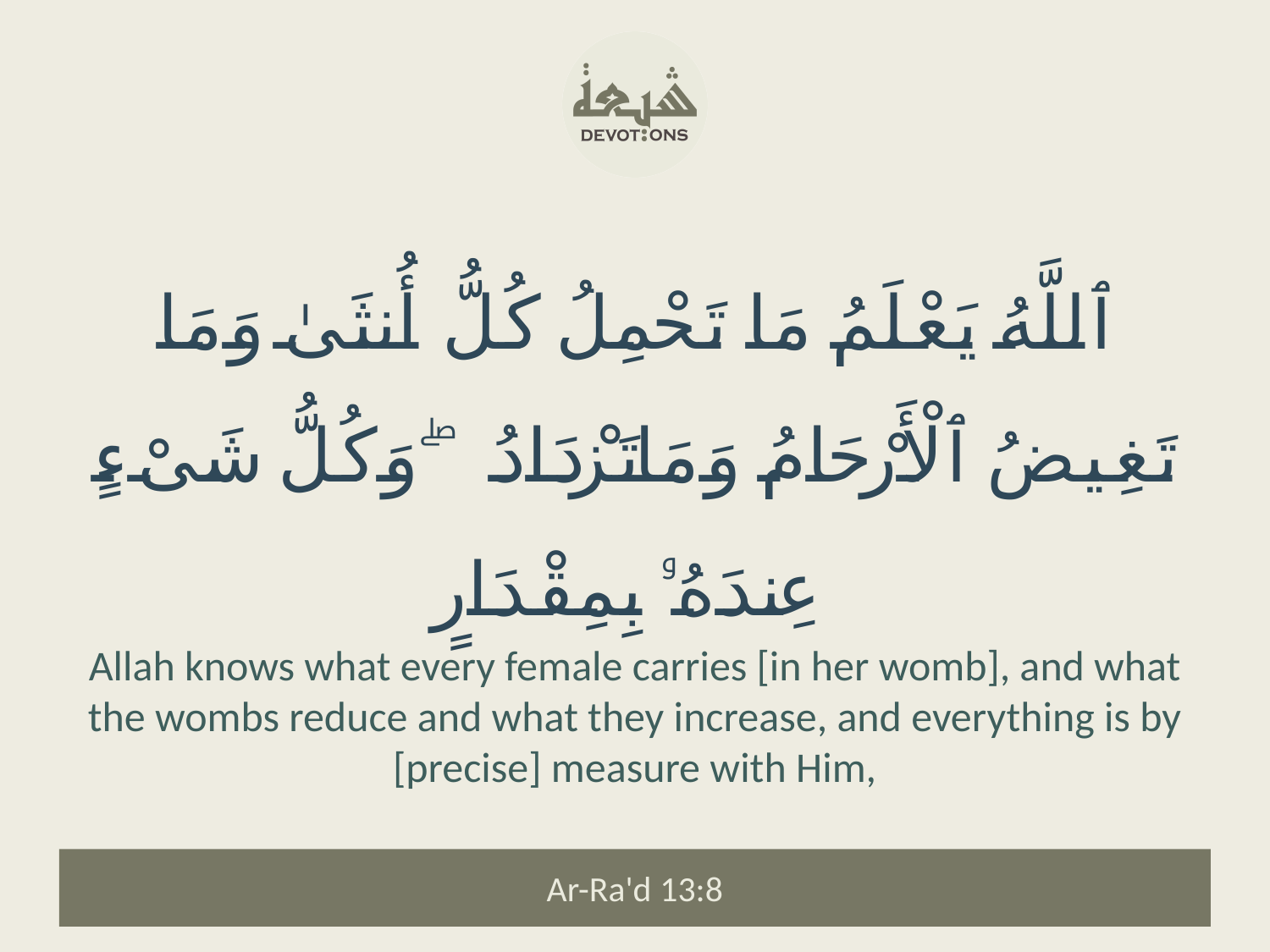

ٱللَّهُ يَعْلَمُ مَا تَحْمِلُ كُلُّ أُنثَىٰ وَمَا تَغِيضُ ٱلْأَرْحَامُ وَمَا تَزْدَادُ ۖ وَكُلُّ شَىْءٍ عِندَهُۥ بِمِقْدَارٍ
Allah knows what every female carries [in her womb], and what the wombs reduce and what they increase, and everything is by [precise] measure with Him,
Ar-Ra'd 13:8